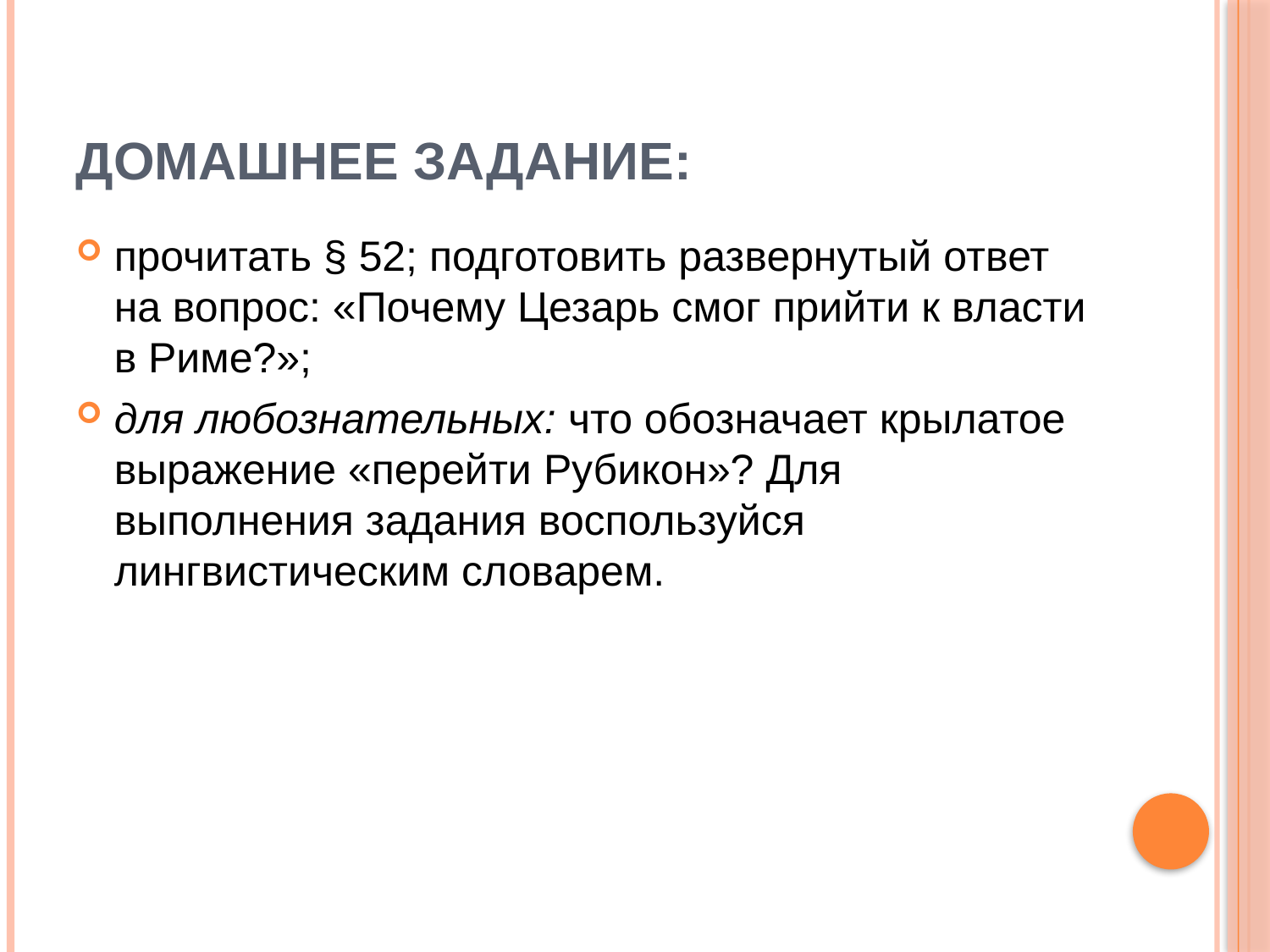

# Домашнее задание:
прочитать § 52; подготовить развернутый ответ на вопрос: «Почему Цезарь смог прийти к власти в Риме?»;
для любознательных: что обозначает крылатое выражение «перейти Рубикон»? Для выполнения задания воспользуйся лингвистическим словарем.